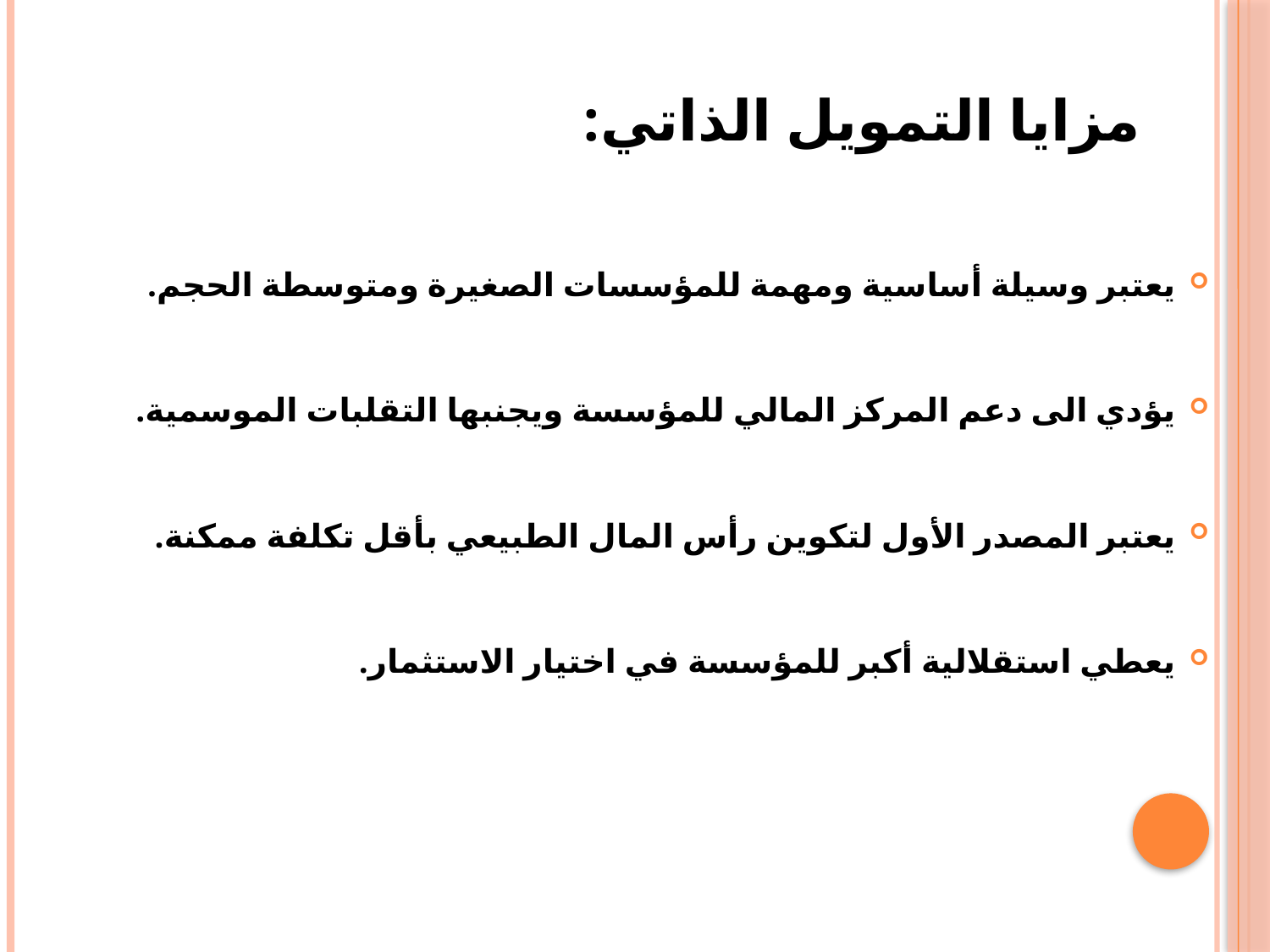

# مزايا التمويل الذاتي:
يعتبر وسيلة أساسية ومهمة للمؤسسات الصغيرة ومتوسطة الحجم.
يؤدي الى دعم المركز المالي للمؤسسة ويجنبها التقلبات الموسمية.
يعتبر المصدر الأول لتكوين رأس المال الطبيعي بأقل تكلفة ممكنة.
يعطي استقلالية أكبر للمؤسسة في اختيار الاستثمار.